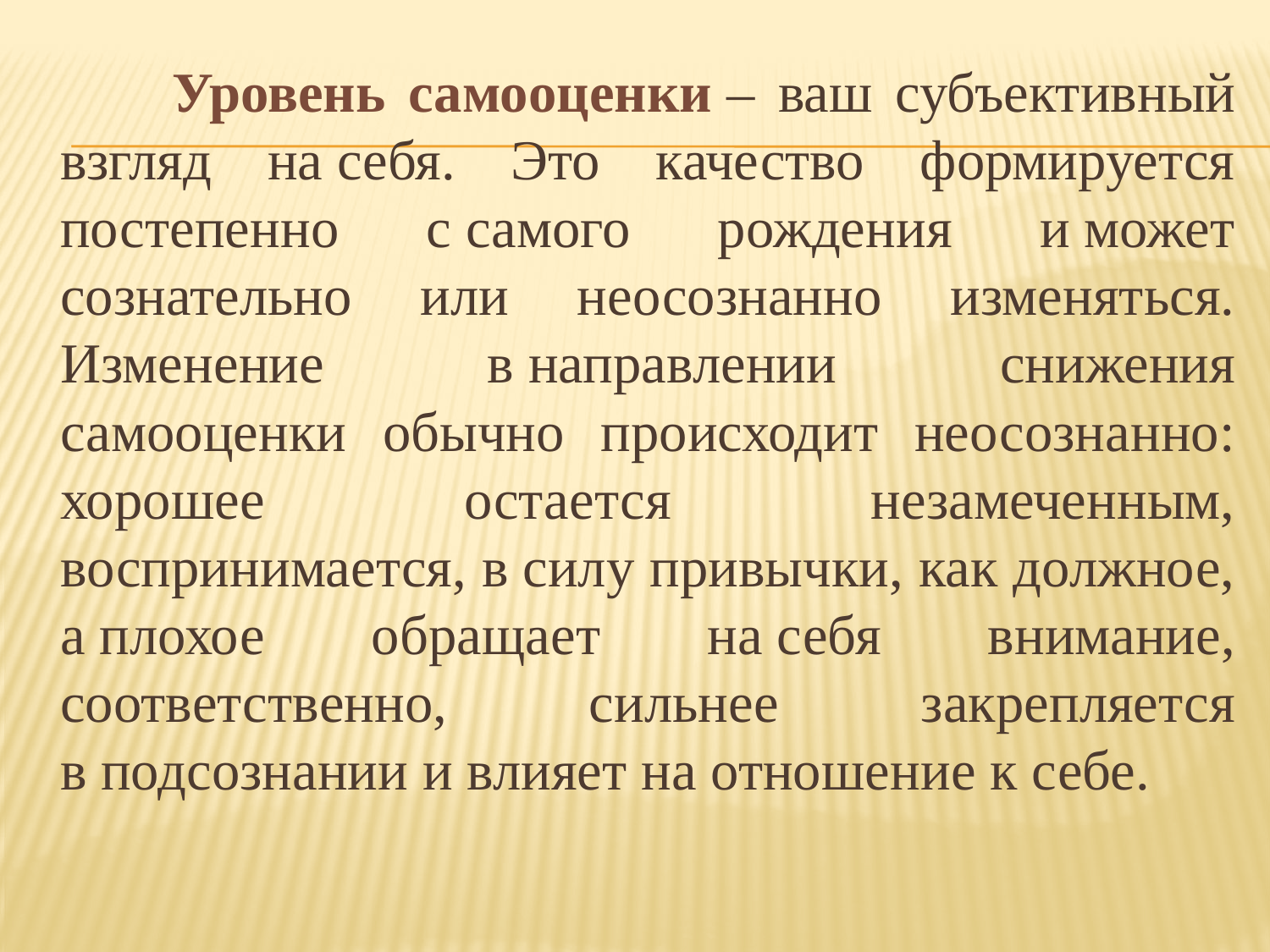

Уровень самооценки – ваш субъективный взгляд на себя. Это качество формируется постепенно с самого рождения и может сознательно или неосознанно изменяться. Изменение в направлении снижения самооценки обычно происходит неосознанно: хорошее остается незамеченным, воспринимается, в силу привычки, как должное, а плохое обращает на себя внимание, соответственно, сильнее закрепляется в подсознании и влияет на отношение к себе.